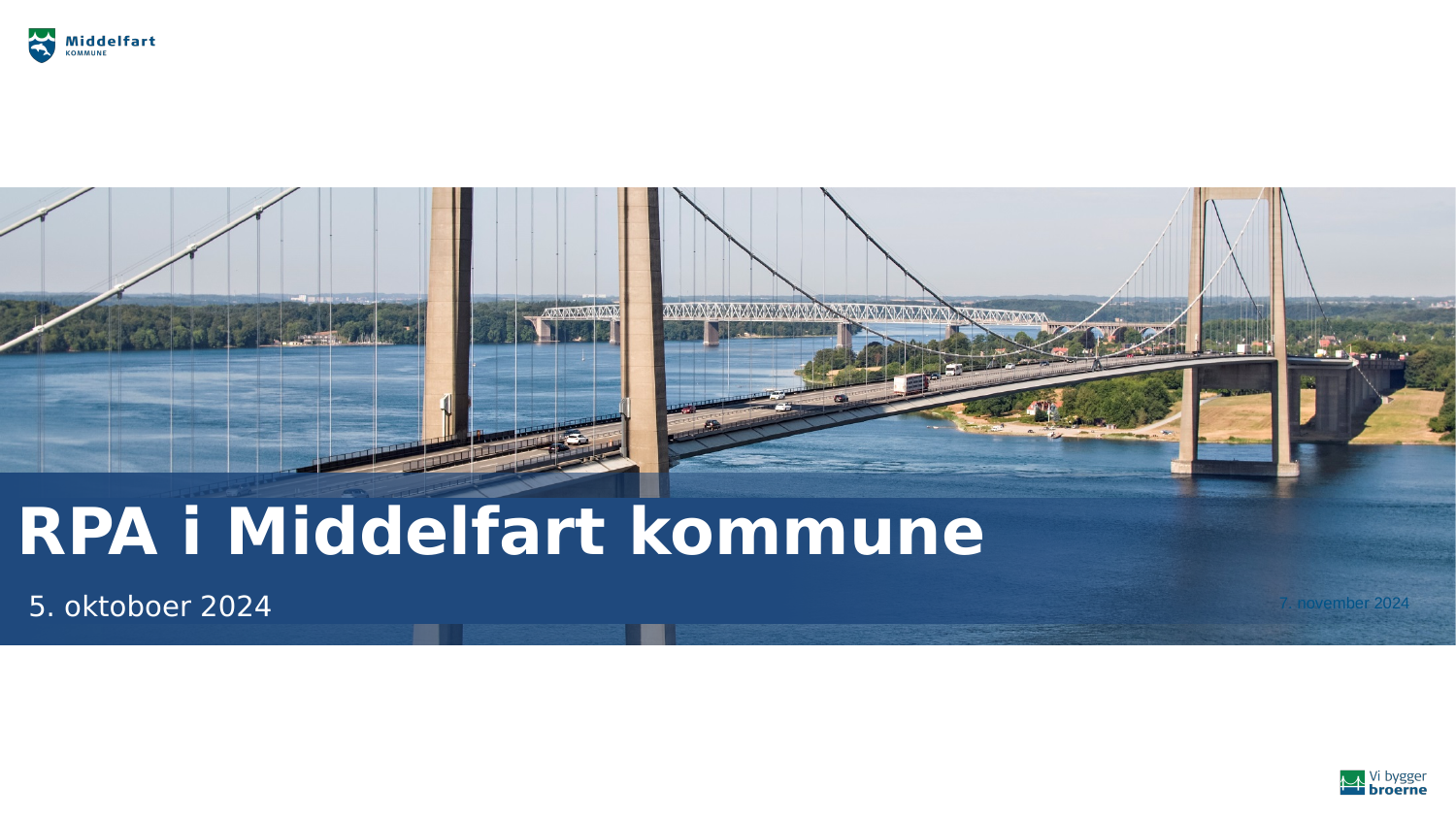

RPA i Middelfart kommune
5. oktoboer 2024
7. november 2024